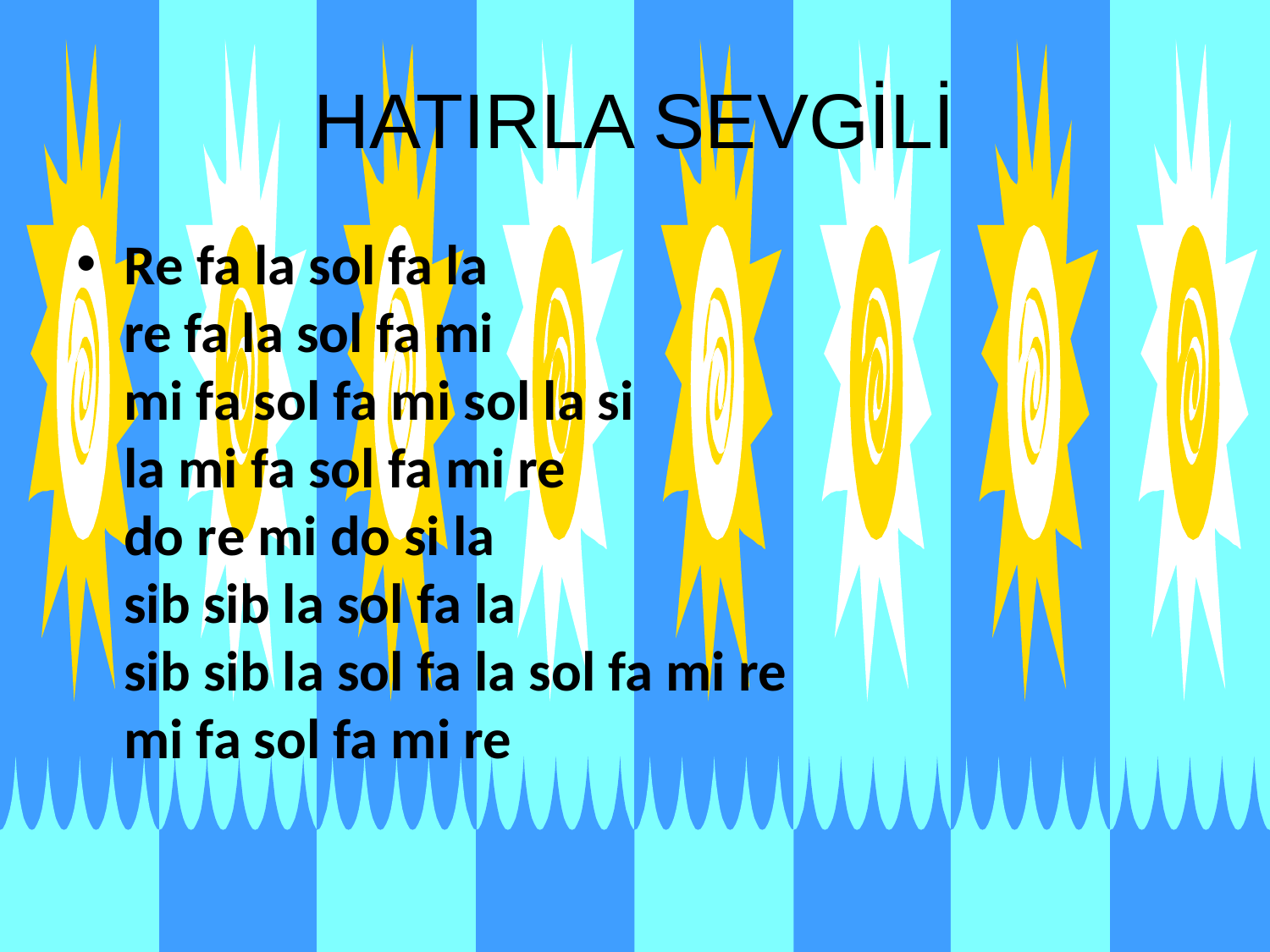

# HATIRLA SEVGİLİ
Re fa la sol fa la
re fa la sol fa mi
mi fa sol fa mi sol la si
la mi fa sol fa mi re
do re mi do si la
sib sib la sol fa la
sib sib la sol fa la sol fa mi re
mi fa sol fa mi re